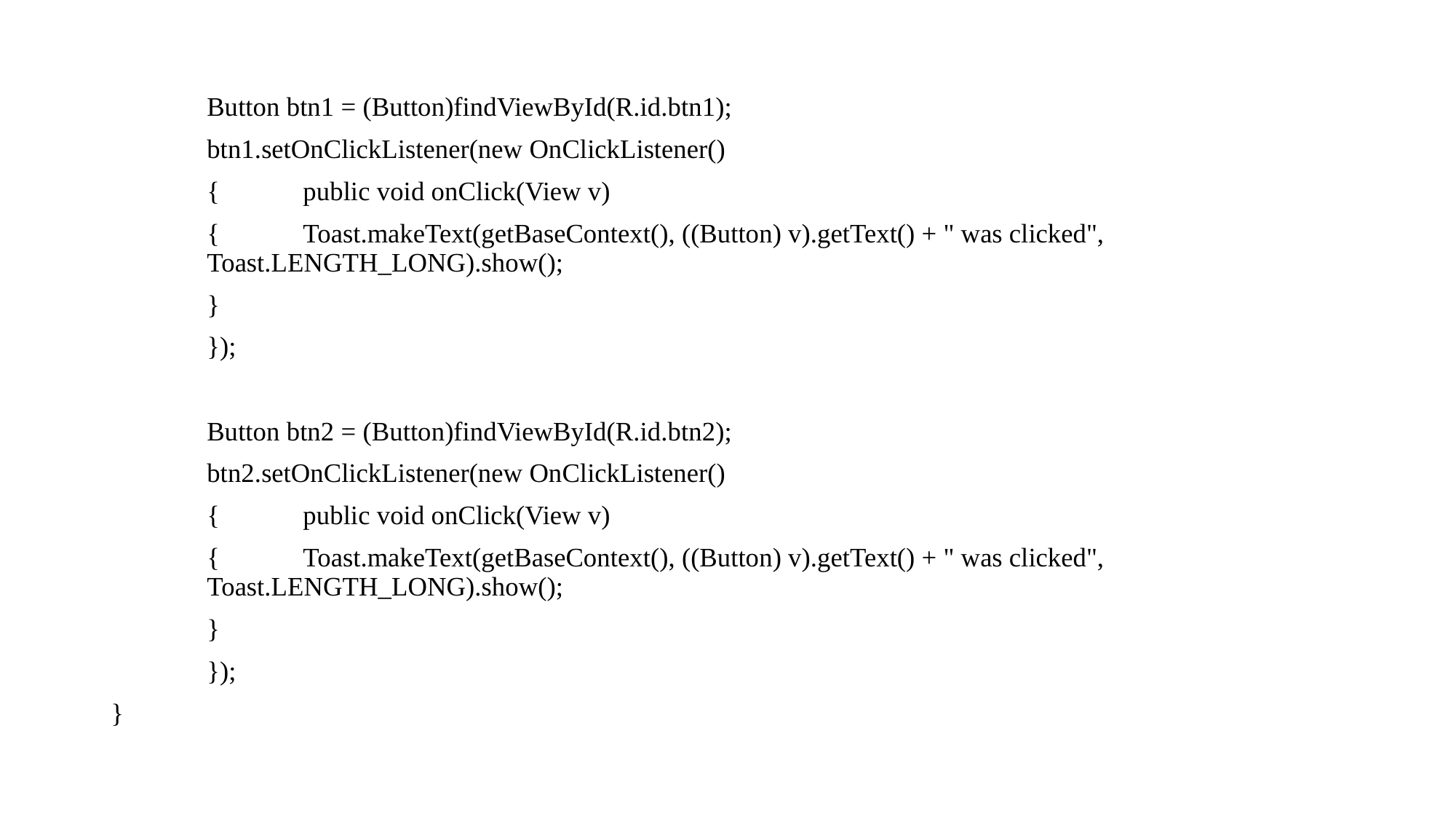

Button btn1 = (Button)findViewById(R.id.btn1);
	btn1.setOnClickListener(new OnClickListener()
	{	public void onClick(View v)
		{	Toast.makeText(getBaseContext(), ((Button) v).getText() + " was clicked",	                    				Toast.LENGTH_LONG).show();
		}
	});

	Button btn2 = (Button)findViewById(R.id.btn2);
	btn2.setOnClickListener(new OnClickListener()
	{	public void onClick(View v)
		{	Toast.makeText(getBaseContext(), ((Button) v).getText() + " was clicked",	                    			Toast.LENGTH_LONG).show();
		}
	});
}